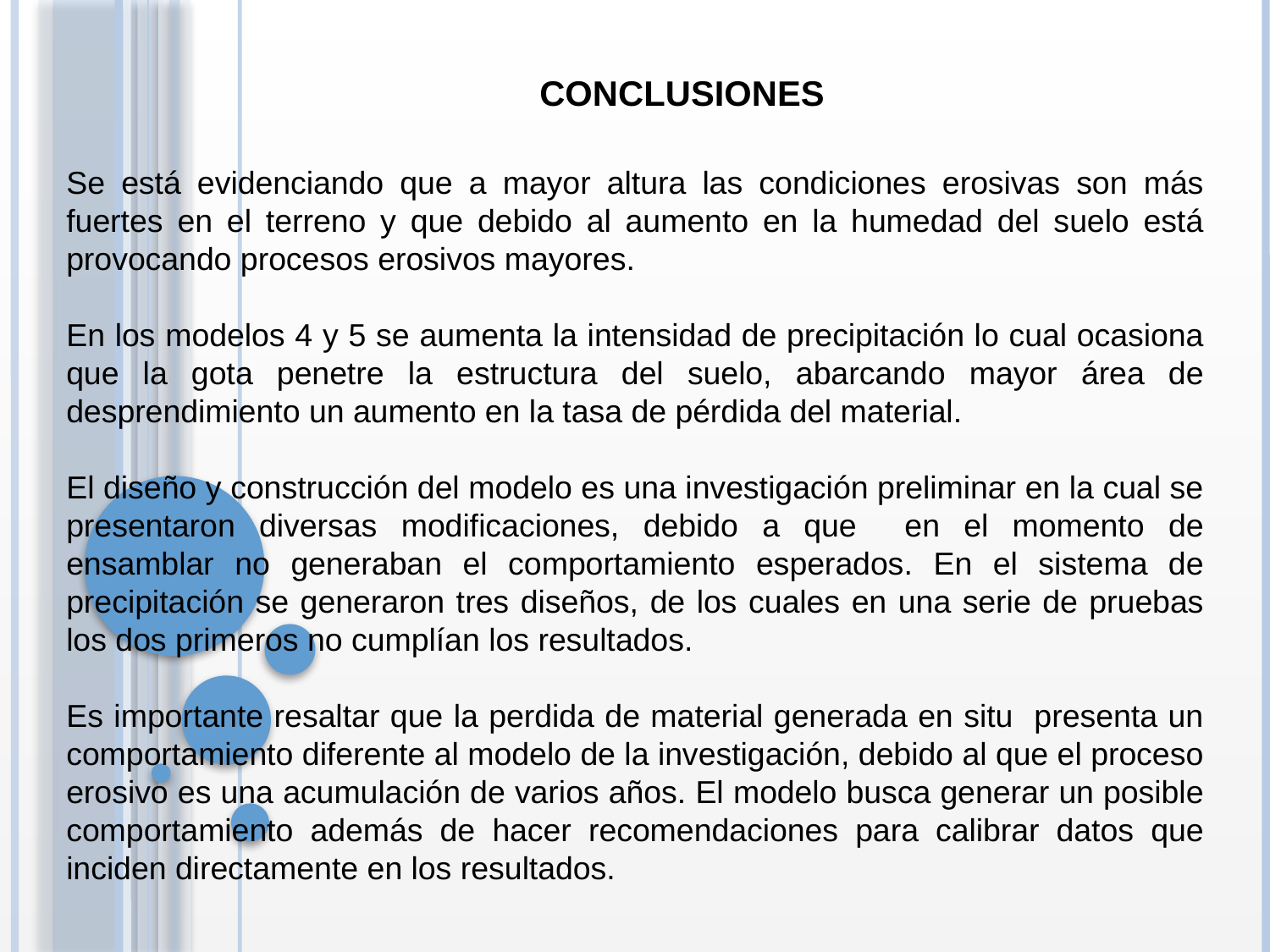

CONCLUSIONES
Se está evidenciando que a mayor altura las condiciones erosivas son más fuertes en el terreno y que debido al aumento en la humedad del suelo está provocando procesos erosivos mayores.

En los modelos 4 y 5 se aumenta la intensidad de precipitación lo cual ocasiona que la gota penetre la estructura del suelo, abarcando mayor área de desprendimiento un aumento en la tasa de pérdida del material.

El diseño y construcción del modelo es una investigación preliminar en la cual se presentaron diversas modificaciones, debido a que  en el momento de ensamblar no generaban el comportamiento esperados. En el sistema de precipitación se generaron tres diseños, de los cuales en una serie de pruebas los dos primeros no cumplían los resultados.

Es importante resaltar que la perdida de material generada en situ  presenta un comportamiento diferente al modelo de la investigación, debido al que el proceso erosivo es una acumulación de varios años. El modelo busca generar un posible comportamiento además de hacer recomendaciones para calibrar datos que inciden directamente en los resultados.